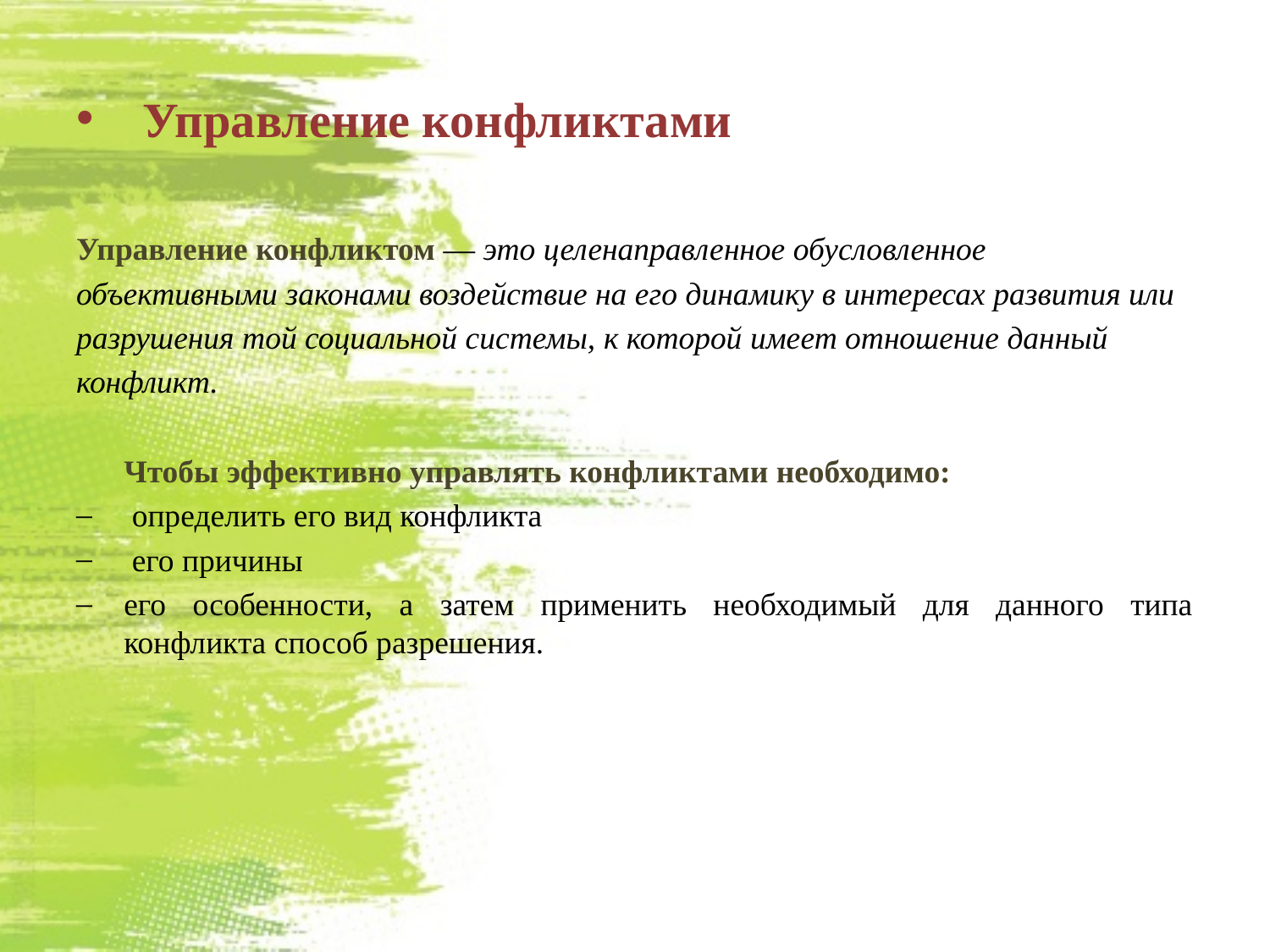

# Управление конфликтами
Управление конфликтом — это целенаправленное обусловленное
объективными законами воздействие на его динамику в интересах развития или
разрушения той социальной системы, к которой имеет отношение данный
конфликт.

	Чтобы эффективно управлять конфликтами необходимо:
 определить его вид конфликта
 его причины
его особенности, а затем применить необходимый для данного типа конфликта способ разрешения.